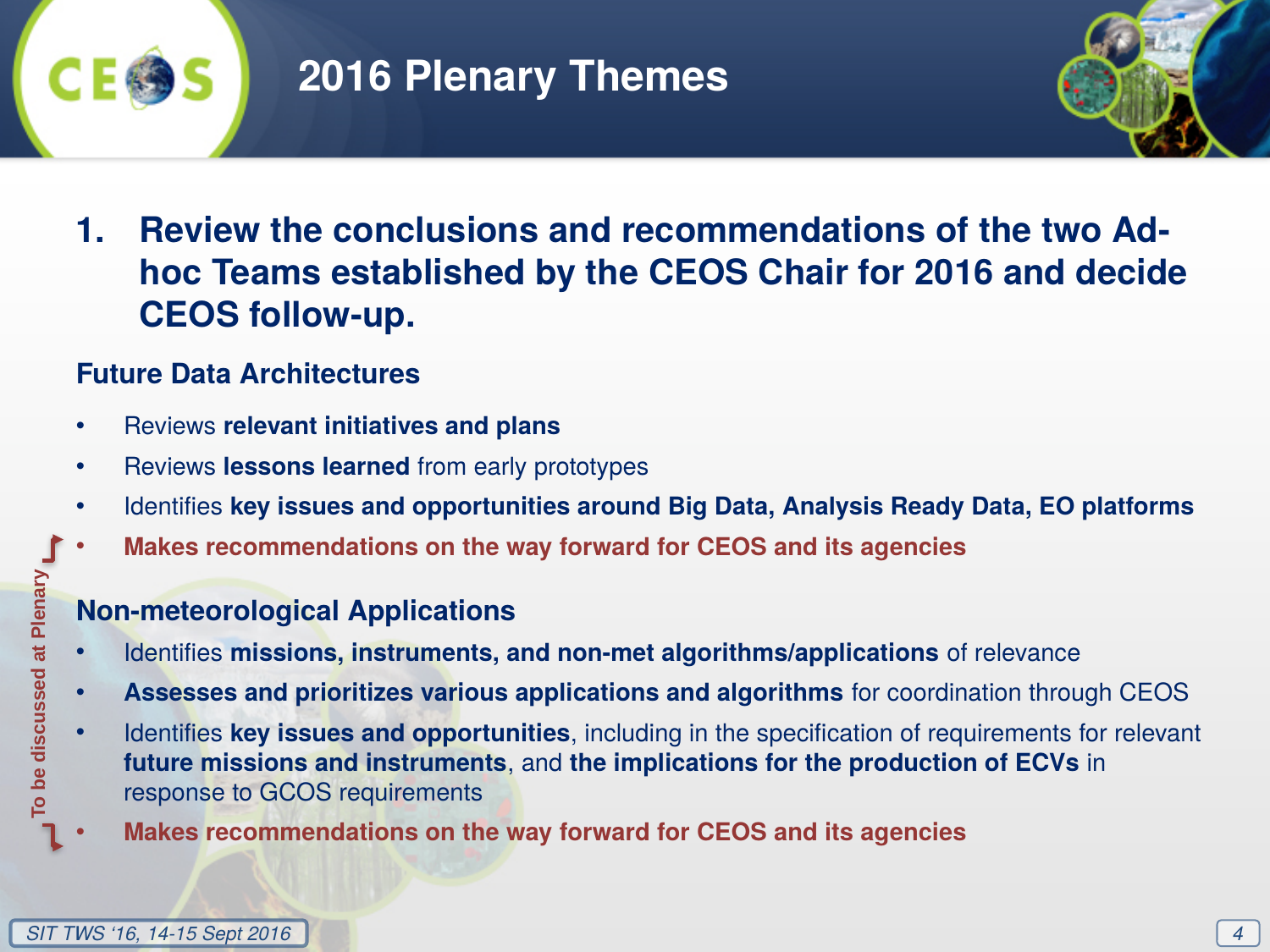

2016 Plenary Themes
Review the conclusions and recommendations of the two Ad-hoc Teams established by the CEOS Chair for 2016 and decide CEOS follow-up.
Future Data Architectures
Reviews relevant initiatives and plans
Reviews lessons learned from early prototypes
Identifies key issues and opportunities around Big Data, Analysis Ready Data, EO platforms
Makes recommendations on the way forward for CEOS and its agencies
Non-meteorological Applications
Identifies missions, instruments, and non-met algorithms/applications of relevance
Assesses and prioritizes various applications and algorithms for coordination through CEOS
Identifies key issues and opportunities, including in the specification of requirements for relevant future missions and instruments, and the implications for the production of ECVs in response to GCOS requirements
Makes recommendations on the way forward for CEOS and its agencies
To be discussed at Plenary
4